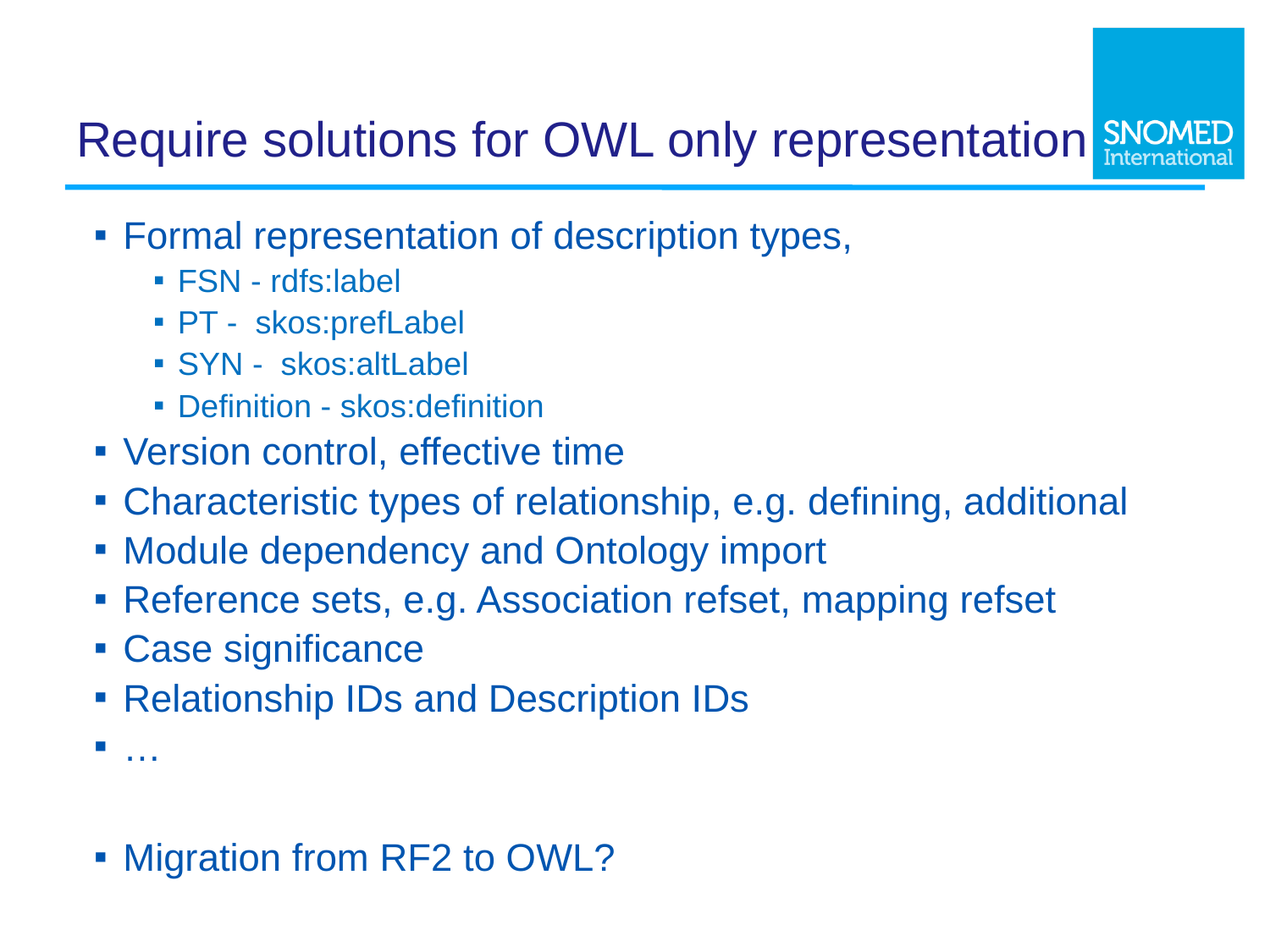

# Require solutions for OWL only representation
Formal representation of description types,
FSN - rdfs:label
PT -  skos:prefLabel
SYN -  skos:altLabel
Definition - skos:definition
Version control, effective time
Characteristic types of relationship, e.g. defining, additional
Module dependency and Ontology import
Reference sets, e.g. Association refset, mapping refset
Case significance
Relationship IDs and Description IDs
…

Migration from RF2 to OWL?